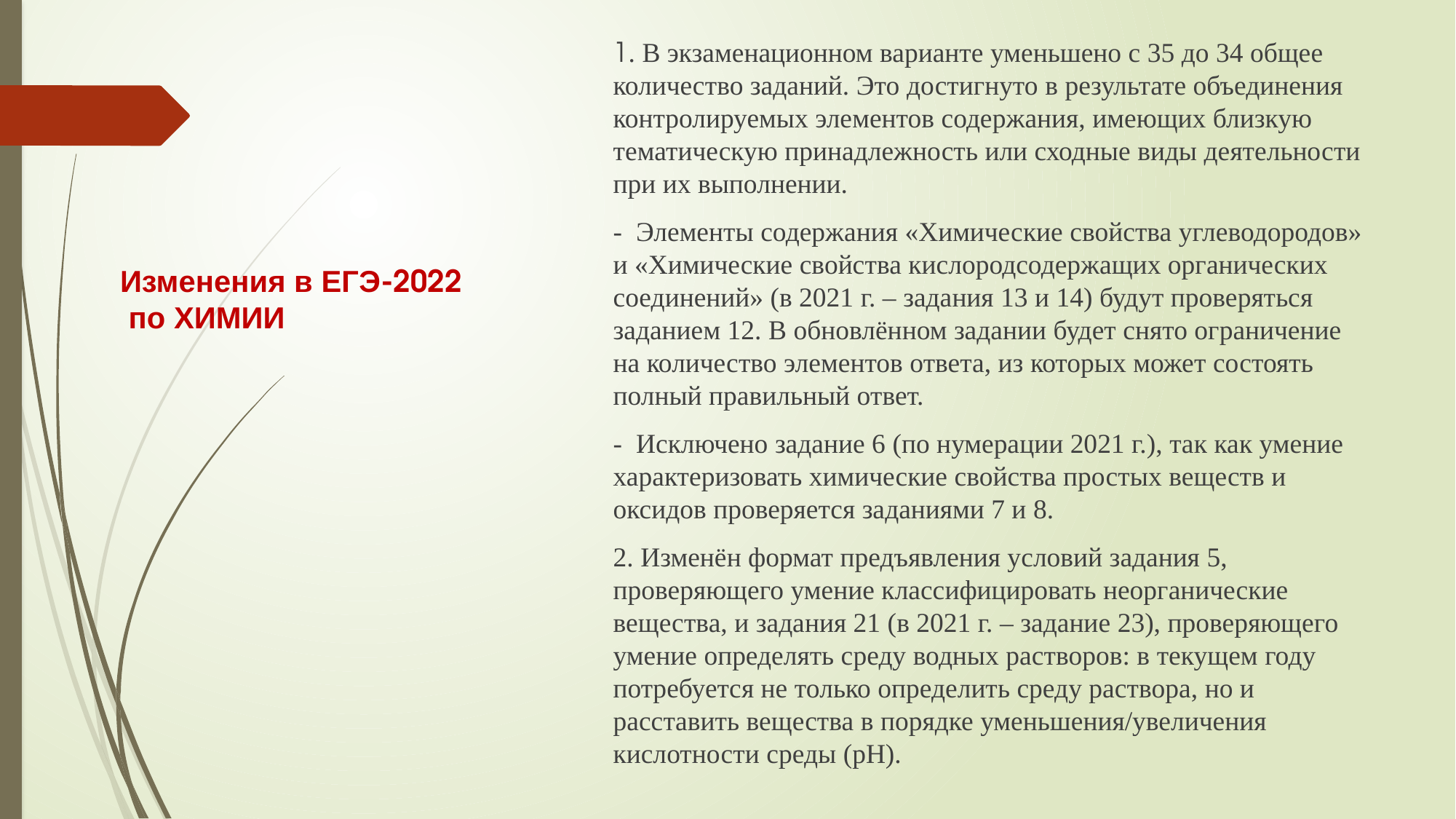

1. В экзаменационном варианте уменьшено с 35 до 34 общее количество заданий. Это достигнуто в результате объединения контролируемых элементов содержания, имеющих близкую тематическую принадлежность или сходные виды деятельности при их выполнении.
-  Элементы содержания «Химические свойства углеводородов» и «Химические свойства кислородсодержащих органических соединений» (в 2021 г. – задания 13 и 14) будут проверяться заданием 12. В обновлённом задании будет снято ограничение на количество элементов ответа, из которых может состоять полный правильный ответ.
-  Исключено задание 6 (по нумерации 2021 г.), так как умение характеризовать химические свойства простых веществ и оксидов проверяется заданиями 7 и 8.
2. Изменён формат предъявления условий задания 5, проверяющего умение классифицировать неорганические вещества, и задания 21 (в 2021 г. – задание 23), проверяющего умение определять среду водных растворов: в текущем году потребуется не только определить среду раствора, но и расставить вещества в порядке уменьшения/увеличения кислотности среды (рН).

# Изменения в ЕГЭ-2022 по ХИМИИ